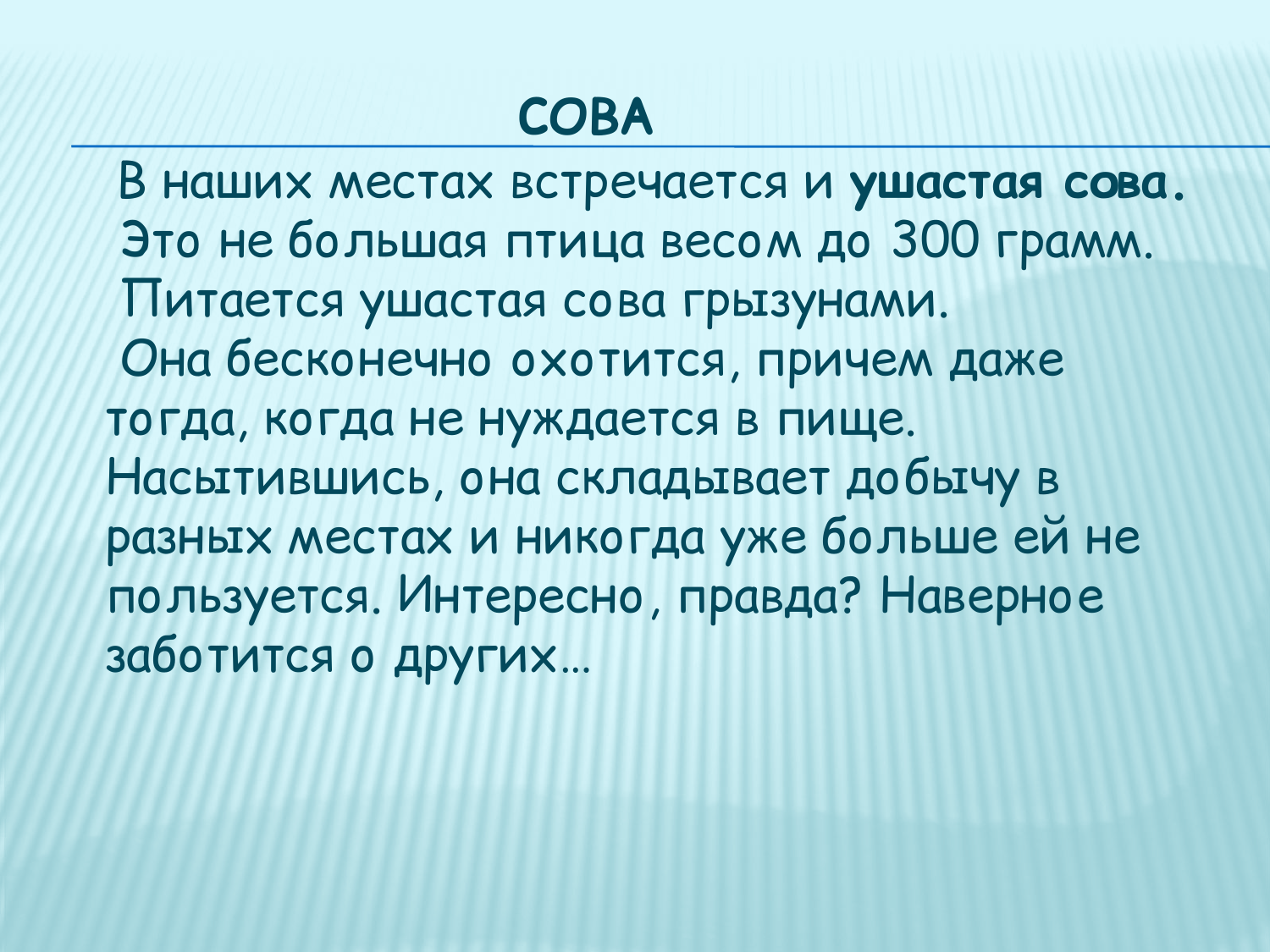

СОВА
# В наших местах встречается и ушастая сова. Это не большая птица весом до 300 грамм. Питается ушастая сова грызунами. Она бесконечно охотится, причем даже тогда, когда не нуждается в пище. Насытившись, она складывает добычу в разных местах и никогда уже больше ей не пользуется. Интересно, правда? Наверное заботится о других…